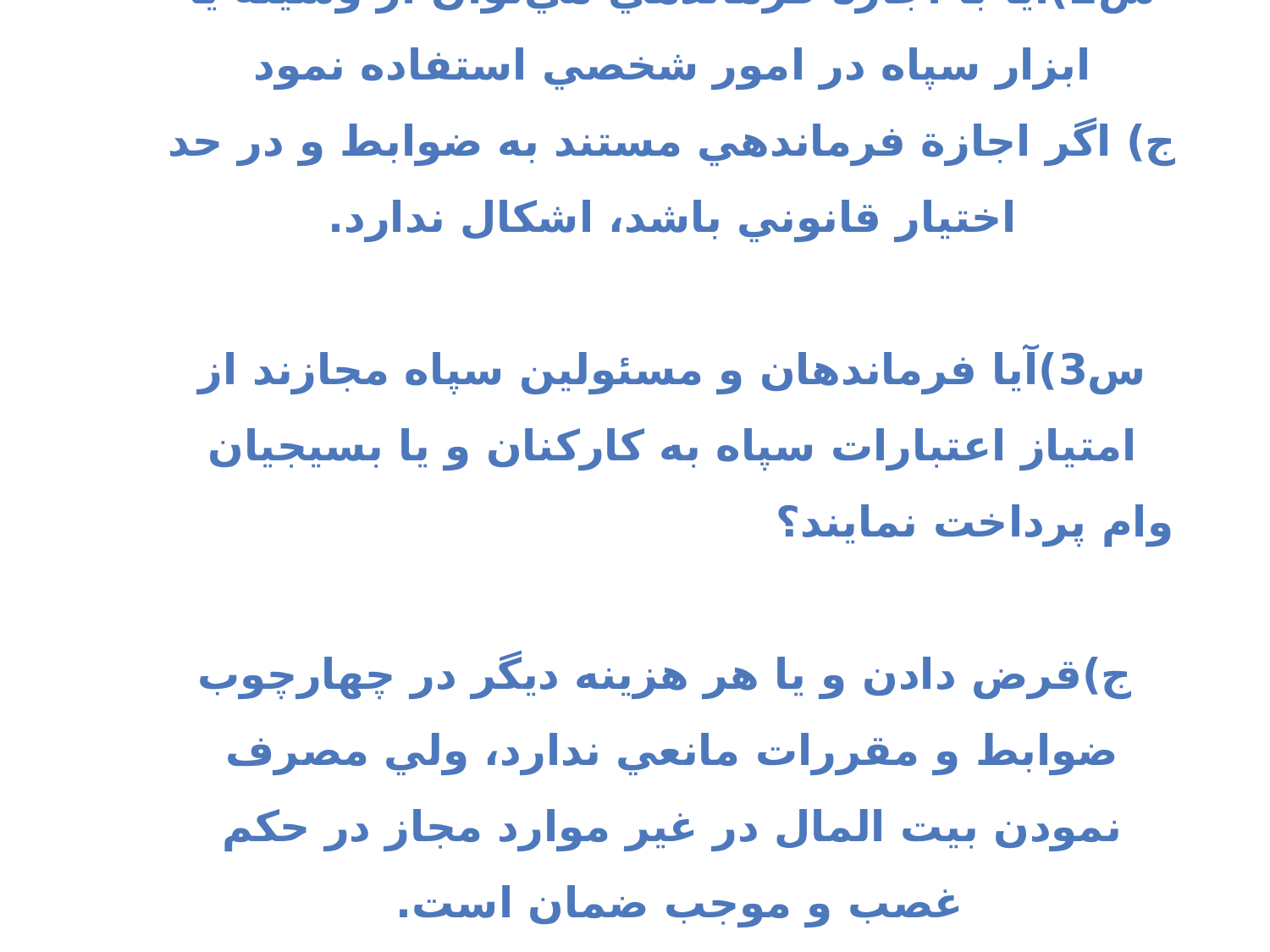

# س2)آيا با اجازة فرماندهي مي‌توان از وسيله يا ابزار سپاه در امور شخصي استفاده نمود ج) اگر اجازة فرماندهي مستند به ضوابط و در حد اختيار قانوني باشد، اشكال ندارد.   س3)آيا فرماندهان و مسئولين سپاه مجازند از امتياز اعتبارات سپاه به كاركنان و يا بسيجيان وام پرداخت نمايند؟ ج)قرض دادن و يا هر هزينه ديگر در چهارچوب ضوابط و مقررات مانعي ندارد، ولي مصرف نمودن بيت المال در غير موارد مجاز در حكم غصب و موجب ضمان است.